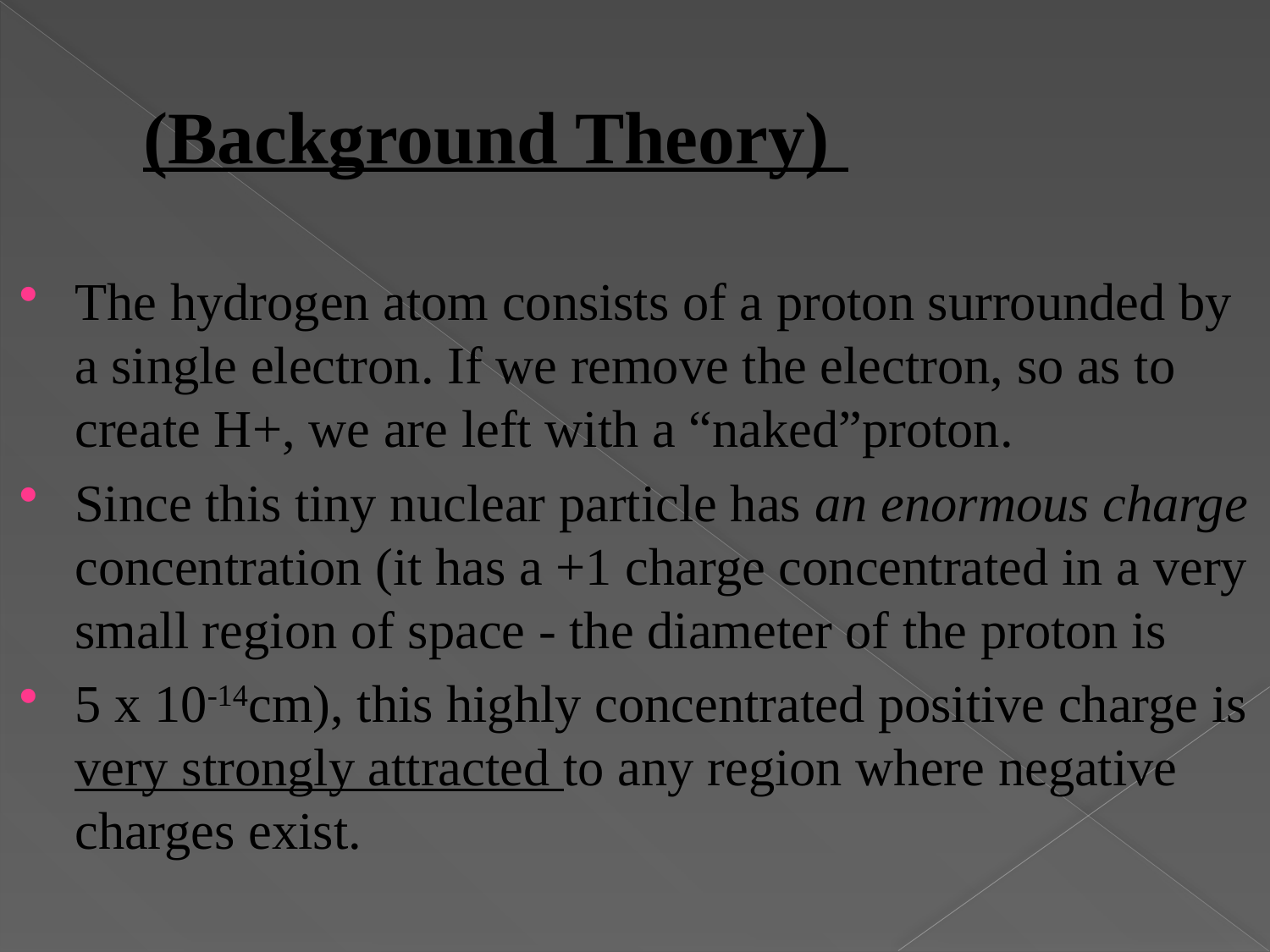

# (Background Theory)
The hydrogen atom consists of a proton surrounded by a single electron. If we remove the electron, so as to create H+, we are left with a “naked”proton.
Since this tiny nuclear particle has an enormous charge concentration (it has a +1 charge concentrated in a very small region of space - the diameter of the proton is
5 x 10-14cm), this highly concentrated positive charge is very strongly attracted to any region where negative charges exist.